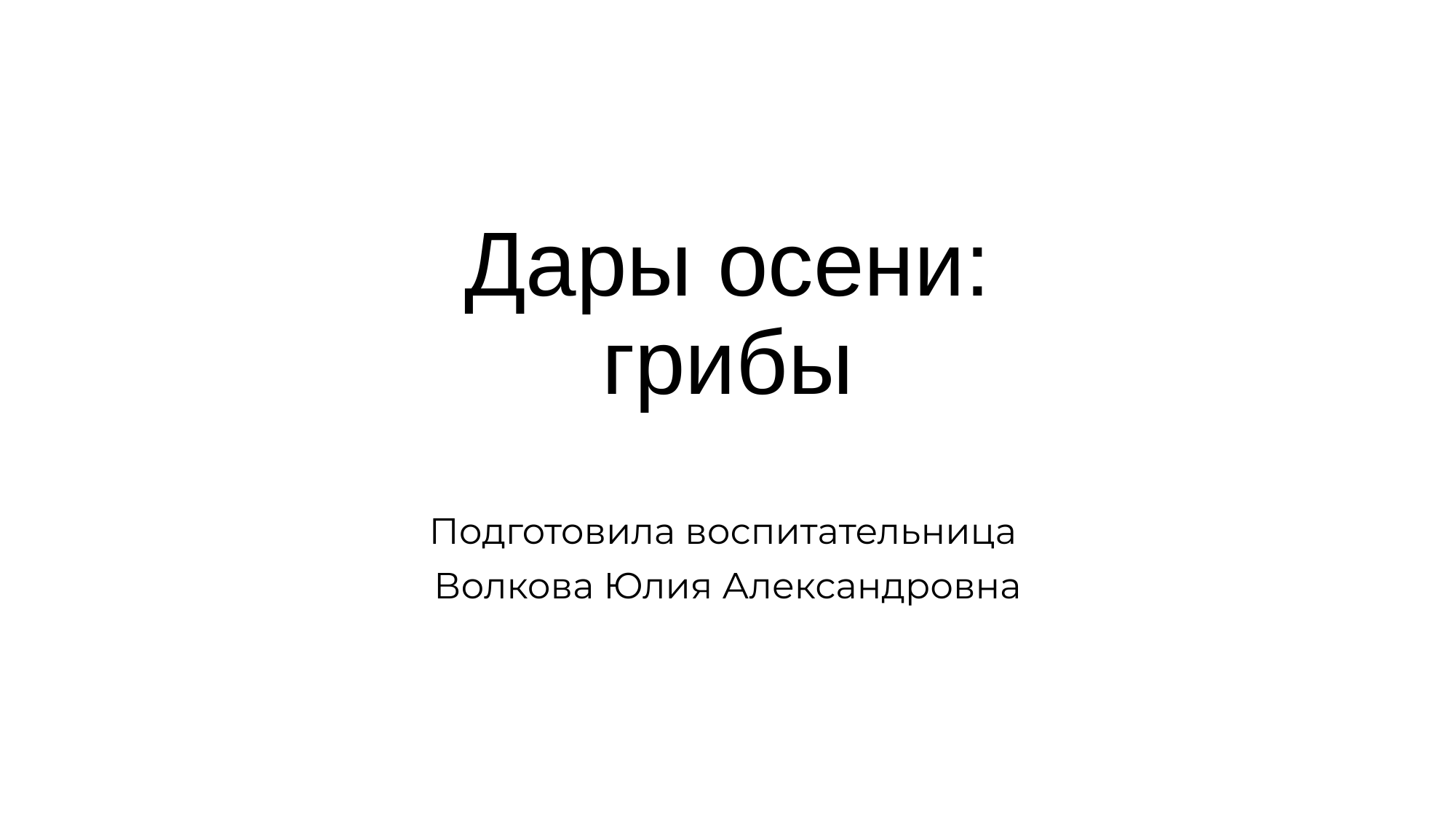

# Дары осени: грибы
Подготовила воспитательница
Волкова Юлия Александровна